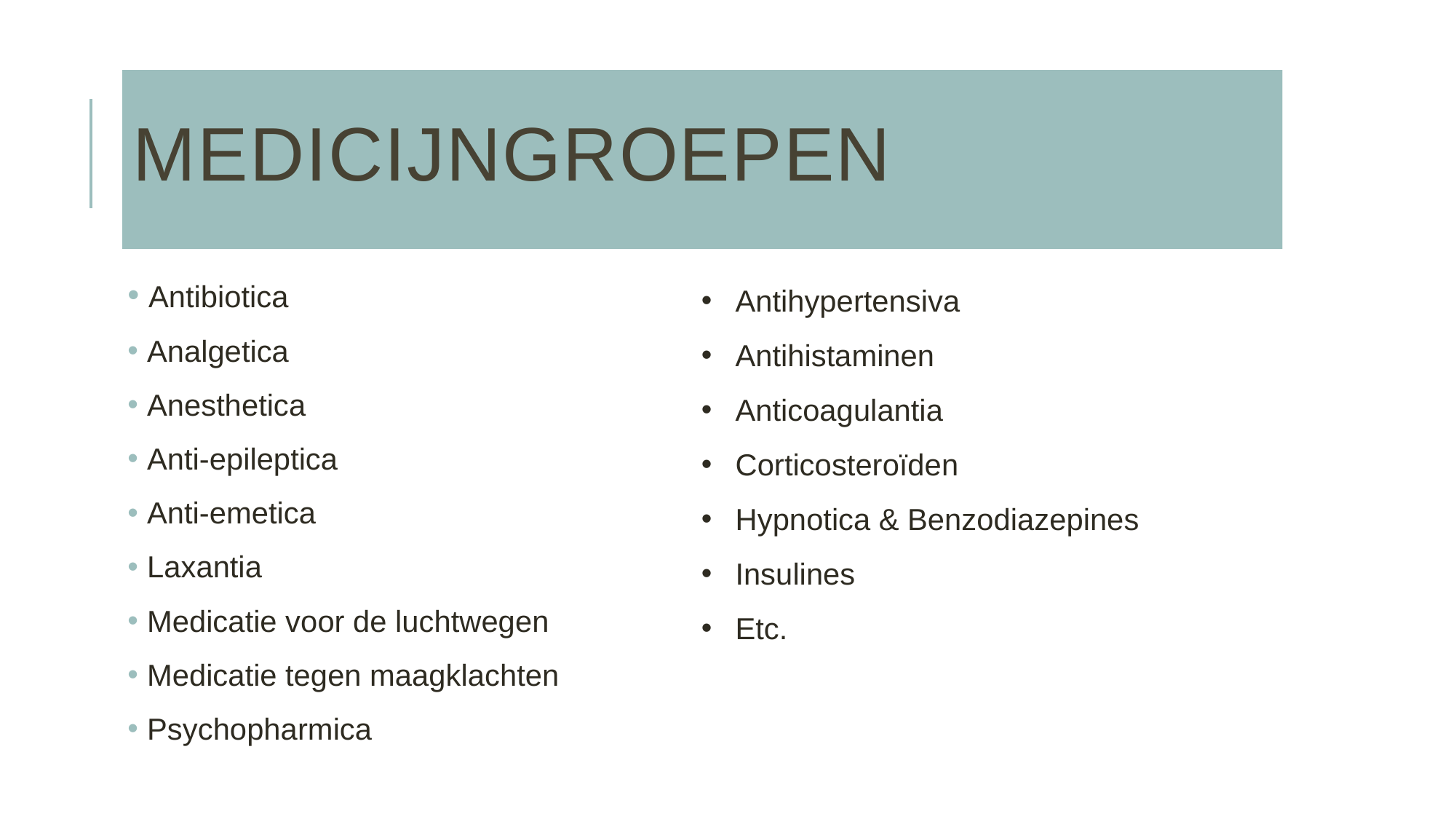

# medicijngroepen
Antihypertensiva
Antihistaminen
Anticoagulantia
Corticosteroïden
Hypnotica & Benzodiazepines
Insulines
Etc.

 Antibiotica
 Analgetica
 Anesthetica
 Anti-epileptica
 Anti-emetica
 Laxantia
 Medicatie voor de luchtwegen
 Medicatie tegen maagklachten
 Psychopharmica